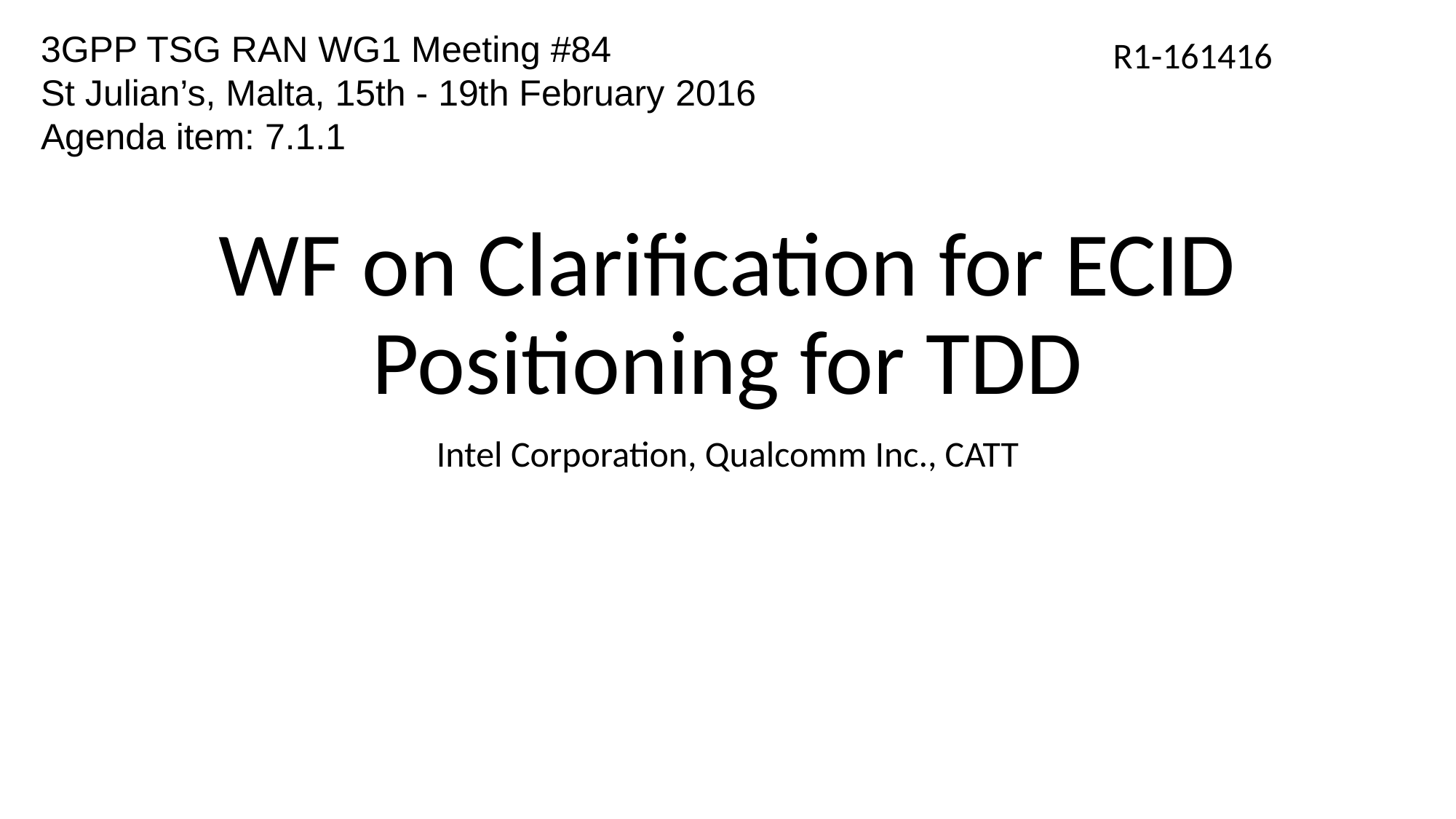

3GPP TSG RAN WG1 Meeting #84
St Julian’s, Malta, 15th - 19th February 2016
Agenda item: 7.1.1
R1-161416
# WF on Clarification for ECID Positioning for TDD
Intel Corporation, Qualcomm Inc., CATT